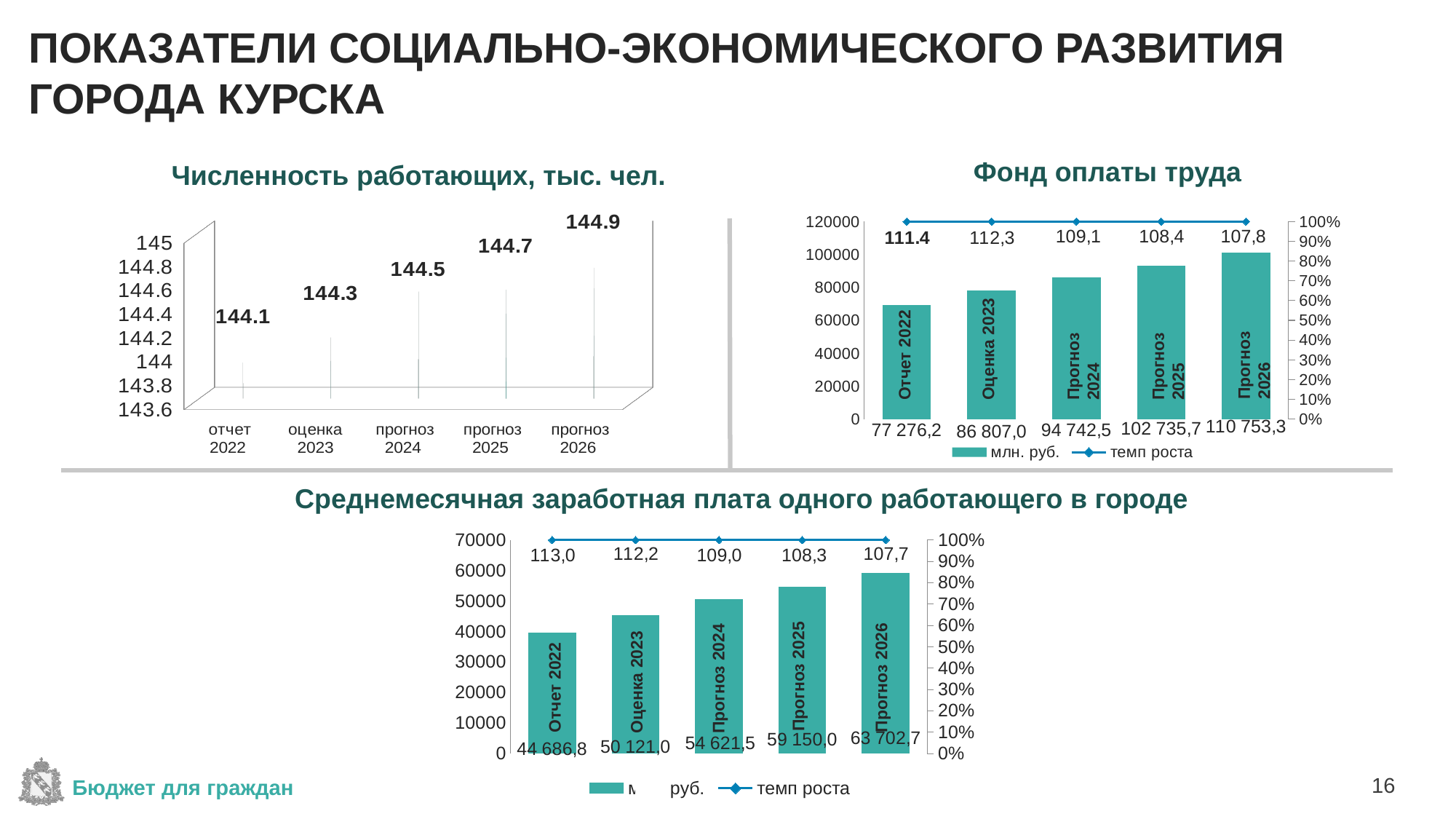

# ПОКАЗАТЕЛИ СОЦИАЛЬНО-ЭКОНОМИЧЕСКОГО РАЗВИТИЯ ГОРОДА КУРСКА
Фонд оплаты труда
Численность работающих, тыс. чел.

[unsupported chart]

### Chart

| Category | млн. руб. | темп роста |
|---|---|---|
| отчет 2021 | 69389.7 | 111.4 |
| оценка 2022  | 77963.4 | 112.4 |
| прогноз 20023  | 86148.2 | 110.5 |
| прогноз 20024  | 93246.3 | 108.2 |
| прогноз 20025 | 100979.9 | 108.3 |
Прогноз 2026
Оценка 2023
Прогноз 2024
Прогноз 2025
Отчет 2022
Среднемесячная заработная плата одного работающего в городе

### Chart

| Category | млн. руб. | темп роста |
|---|---|---|
| отчет 2021 | 39528.5 | 113.1 |
| оценка 2022  | 45268.0 | 114.5 |
| прогноз 20023  | 50536.5 | 111.6 |
| прогноз 20024  | 54651.9 | 108.1 |
| прогноз 20025 | 59117.3 | 108.2 |
Прогноз 2025
Прогноз 2026
Отчет 2022
Прогноз 2024
Оценка 2023